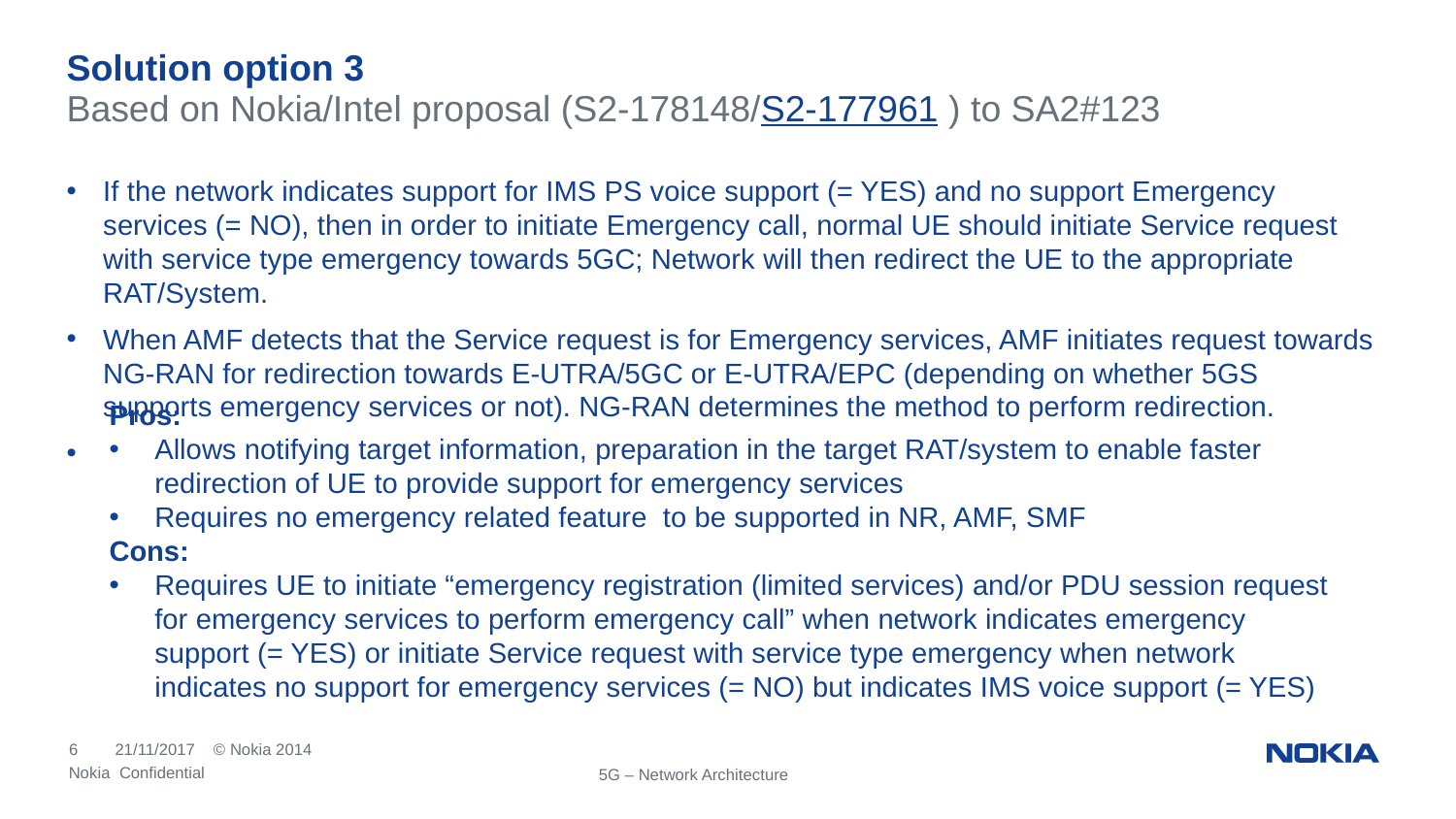

# Solution option 3
Based on Nokia/Intel proposal (S2-178148/S2-177961 ) to SA2#123
If the network indicates support for IMS PS voice support (= YES) and no support Emergency services (= NO), then in order to initiate Emergency call, normal UE should initiate Service request with service type emergency towards 5GC; Network will then redirect the UE to the appropriate RAT/System.
When AMF detects that the Service request is for Emergency services, AMF initiates request towards NG-RAN for redirection towards E-UTRA/5GC or E-UTRA/EPC (depending on whether 5GS supports emergency services or not). NG-RAN determines the method to perform redirection.

Pros:
Allows notifying target information, preparation in the target RAT/system to enable faster redirection of UE to provide support for emergency services
Requires no emergency related feature  to be supported in NR, AMF, SMF
Cons:
Requires UE to initiate “emergency registration (limited services) and/or PDU session request for emergency services to perform emergency call” when network indicates emergency support (= YES) or initiate Service request with service type emergency when network indicates no support for emergency services (= NO) but indicates IMS voice support (= YES)